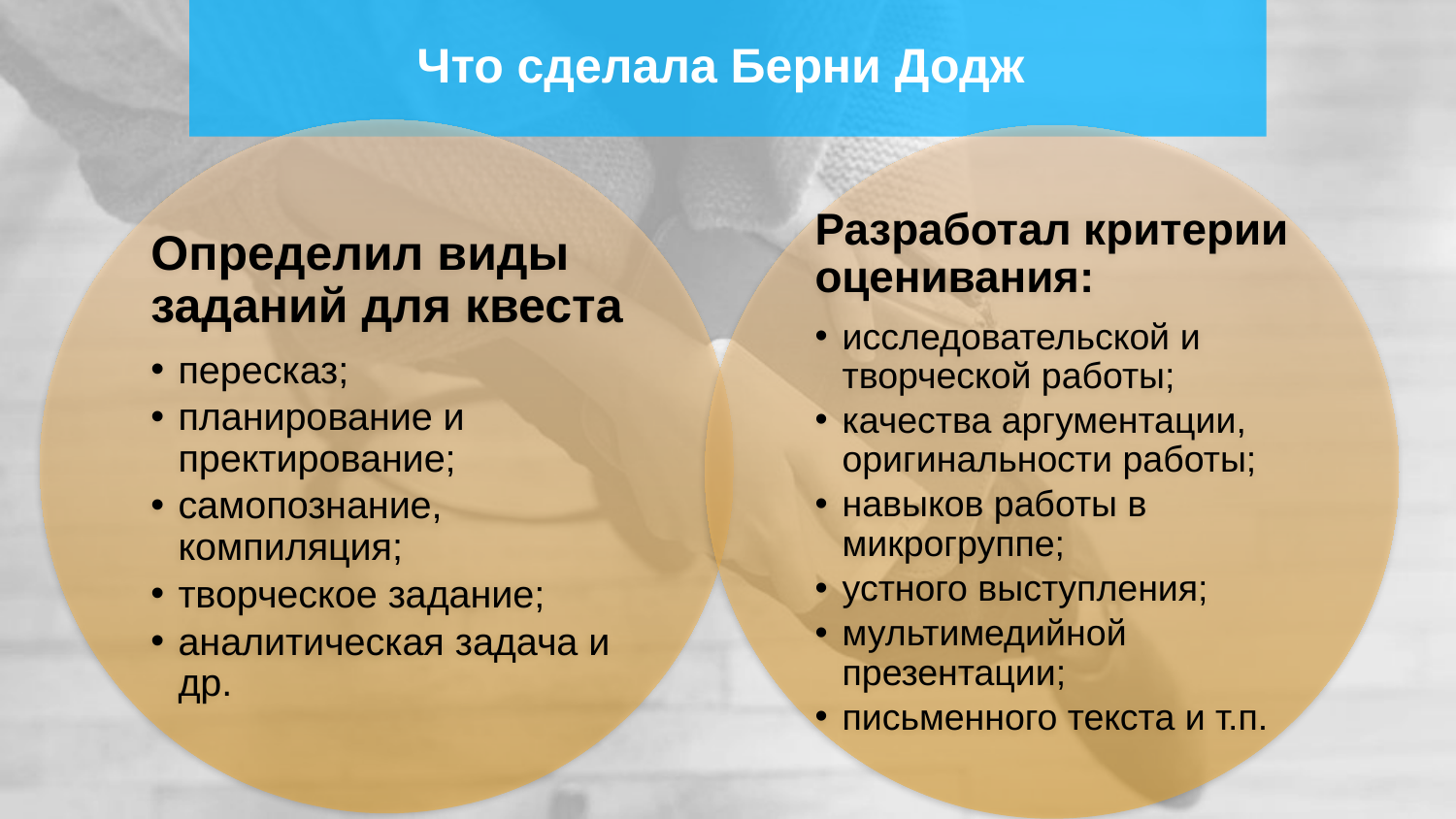

# Что сделала Берни Додж
Определил виды заданий для квеста
пересказ;
планирование и пректирование;
самопознание, компиляция;
творческое задание;
аналитическая задача и др.
Разработал критерии оценивания:
исследовательской и творческой работы;
качества аргументации, оригинальности работы;
навыков работы в микрогруппе;
устного выступления;
мультимедийной презентации;
письменного текста и т.п.